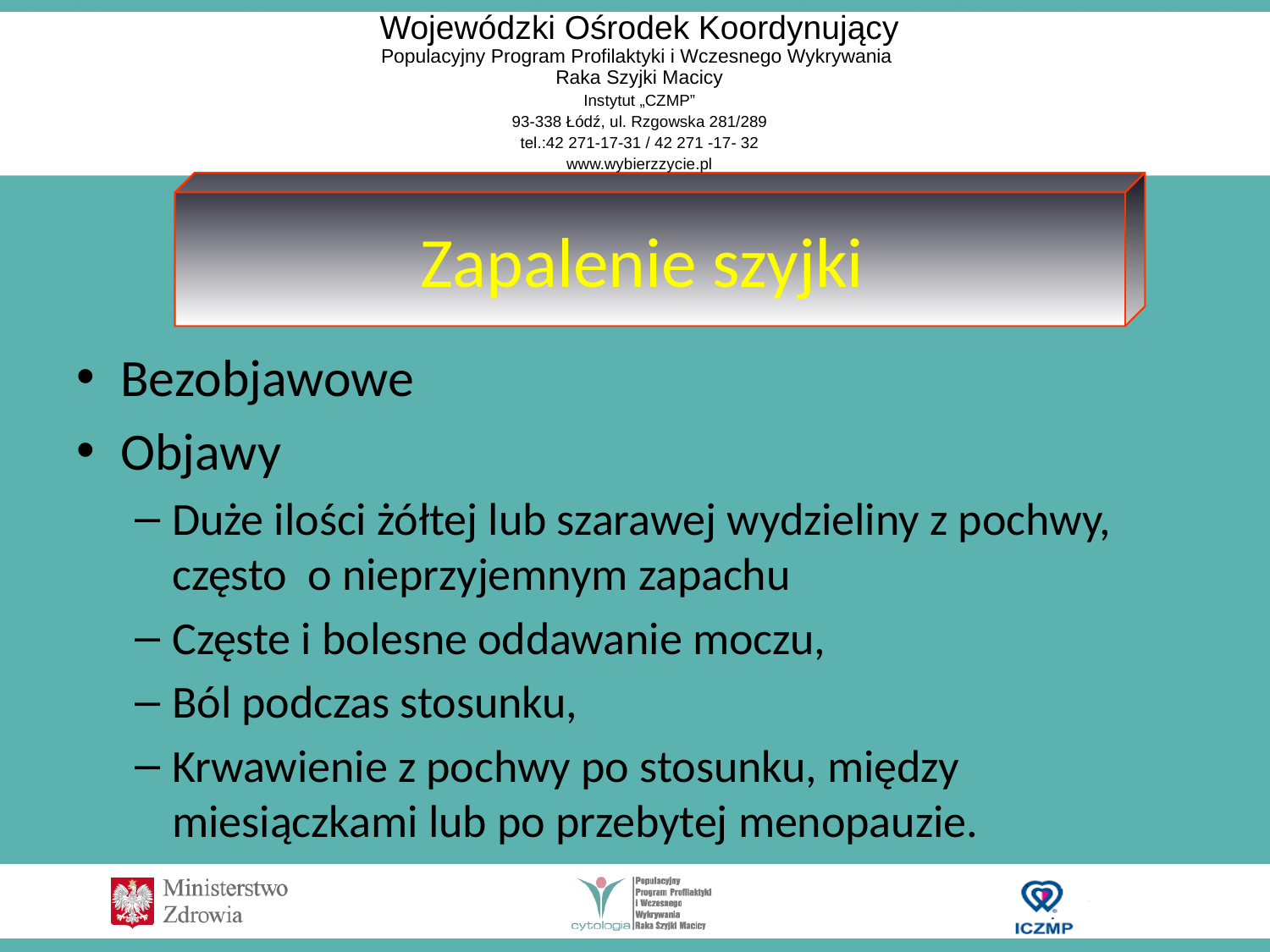

Wojewódzki Ośrodek Koordynujący
Populacyjny Program Profilaktyki i Wczesnego Wykrywania
Raka Szyjki Macicy
Instytut „CZMP”
93-338 Łódź, ul. Rzgowska 281/289
tel.:42 271-17-31 / 42 271 -17- 32
www.wybierzzycie.pl

Zapalenie szyjki
Bezobjawowe
Objawy
Duże ilości żółtej lub szarawej wydzieliny z pochwy, często  o nieprzyjemnym zapachu
Częste i bolesne oddawanie moczu,
Ból podczas stosunku,
Krwawienie z pochwy po stosunku, między miesiączkami lub po przebytej menopauzie.